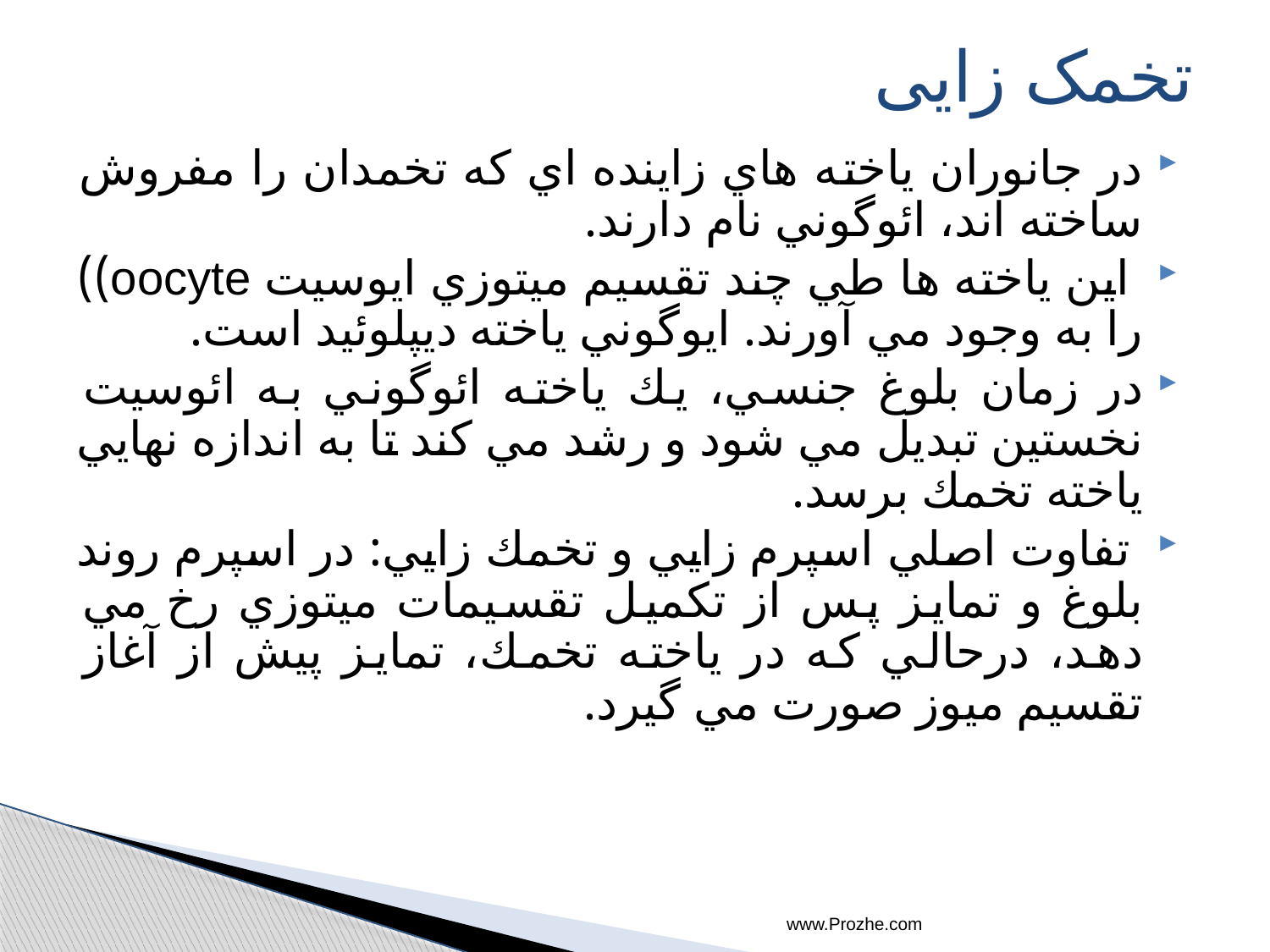

# تخمک زایی
در جانوران ياخته هاي زاينده اي كه تخمدان را مفروش ساخته اند، ائوگوني نام دارند.
 اين ياخته ها طي چند تقسيم ميتوزي ايوسيت oocyte)) را به وجود مي آورند. ايوگوني ياخته ديپلوئيد است.
در زمان بلوغ جنسي، يك ياخته ائوگوني به ائوسيت نخستين تبديل مي شود و رشد مي كند تا به اندازه نهايي ياخته تخمك برسد.
 تفاوت اصلي اسپرم زايي و تخمك زايي: در اسپرم روند بلوغ و تمايز پس از تكميل تقسيمات ميتوزي رخ مي دهد، درحالي كه در ياخته تخمك، تمايز پيش از آغاز تقسيم ميوز صورت مي گيرد.
www.Prozhe.com